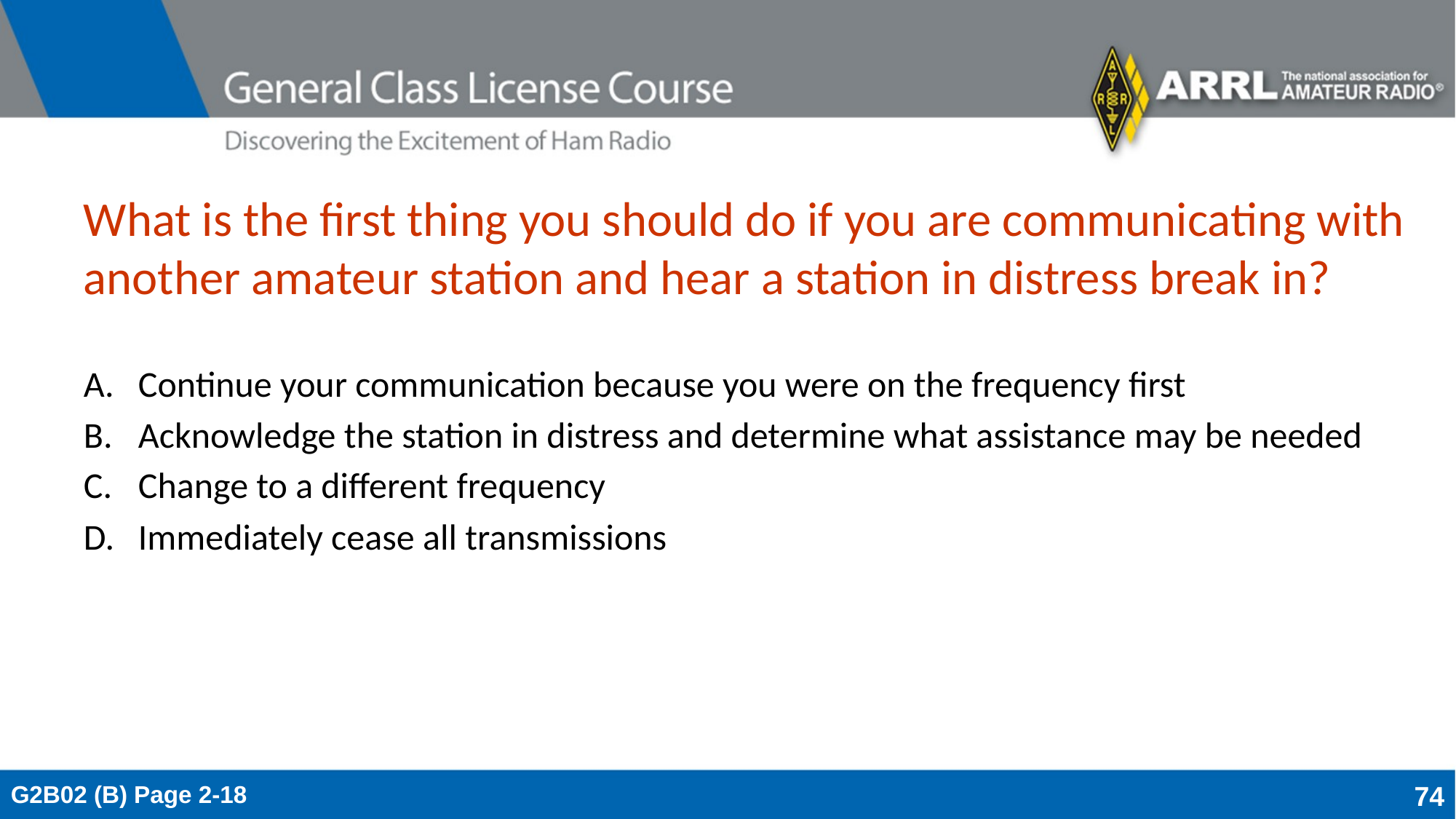

# What is the first thing you should do if you are communicating with another amateur station and hear a station in distress break in?
Continue your communication because you were on the frequency first
Acknowledge the station in distress and determine what assistance may be needed
Change to a different frequency
Immediately cease all transmissions
G2B02 (B) Page 2-18
74